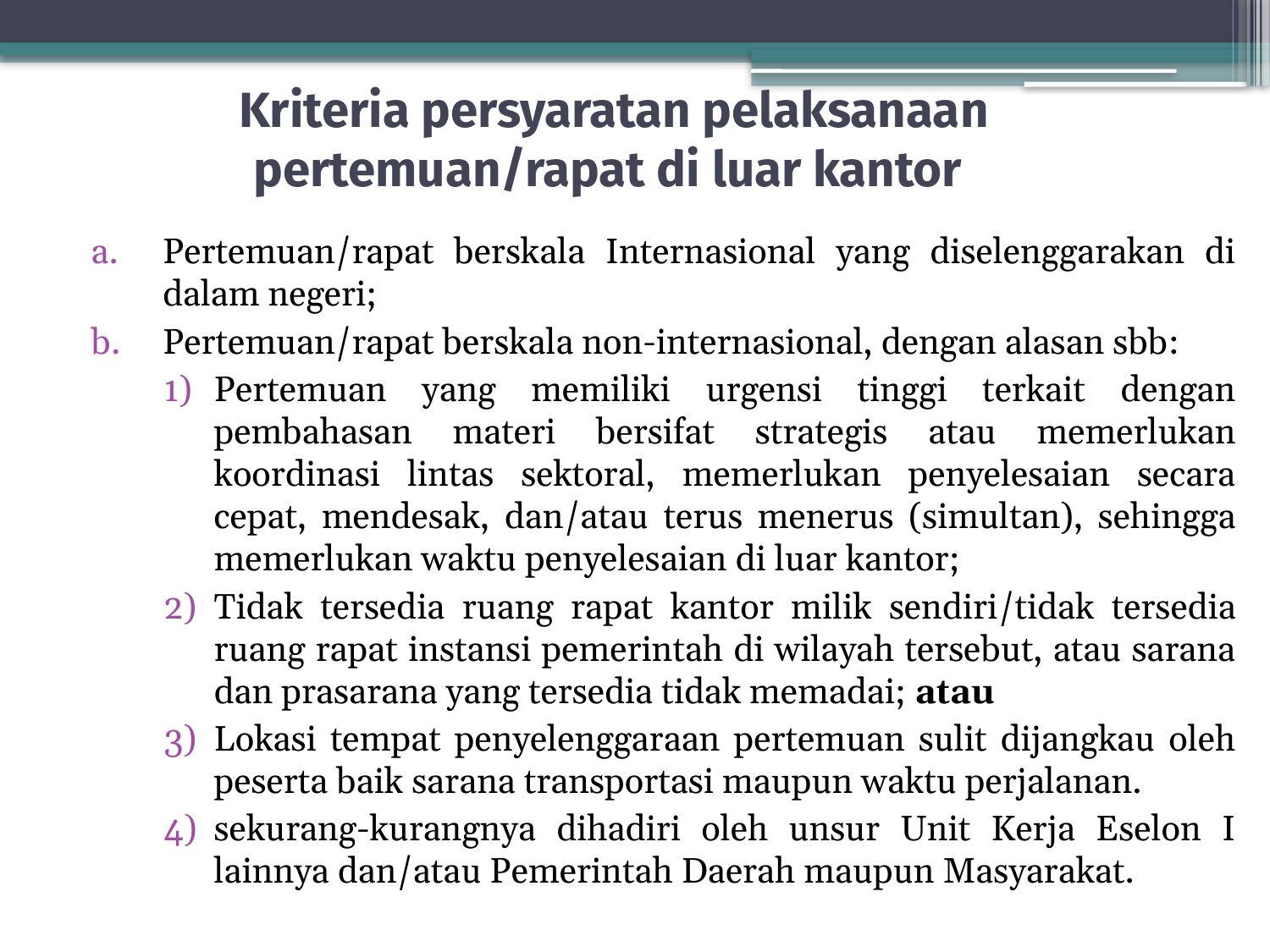

# Kriteria persyaratan pelaksanaan pertemuan/rapat di luar kantor
Pertemuan/rapat berskala Internasional yang diselenggarakan di dalam negeri;
Pertemuan/rapat berskala non-internasional, dengan alasan sbb:
Pertemuan yang memiliki urgensi tinggi terkait dengan pembahasan materi bersifat strategis atau memerlukan koordinasi lintas sektoral, memerlukan penyelesaian secara cepat, mendesak, dan/atau terus menerus (simultan), sehingga memerlukan waktu penyelesaian di luar kantor;
Tidak tersedia ruang rapat kantor milik sendiri/tidak tersedia ruang rapat instansi pemerintah di wilayah tersebut, atau sarana dan prasarana yang tersedia tidak memadai; atau
Lokasi tempat penyelenggaraan pertemuan sulit dijangkau oleh peserta baik sarana transportasi maupun waktu perjalanan.
sekurang-kurangnya dihadiri oleh unsur Unit Kerja Eselon I lainnya dan/atau Pemerintah Daerah maupun Masyarakat.